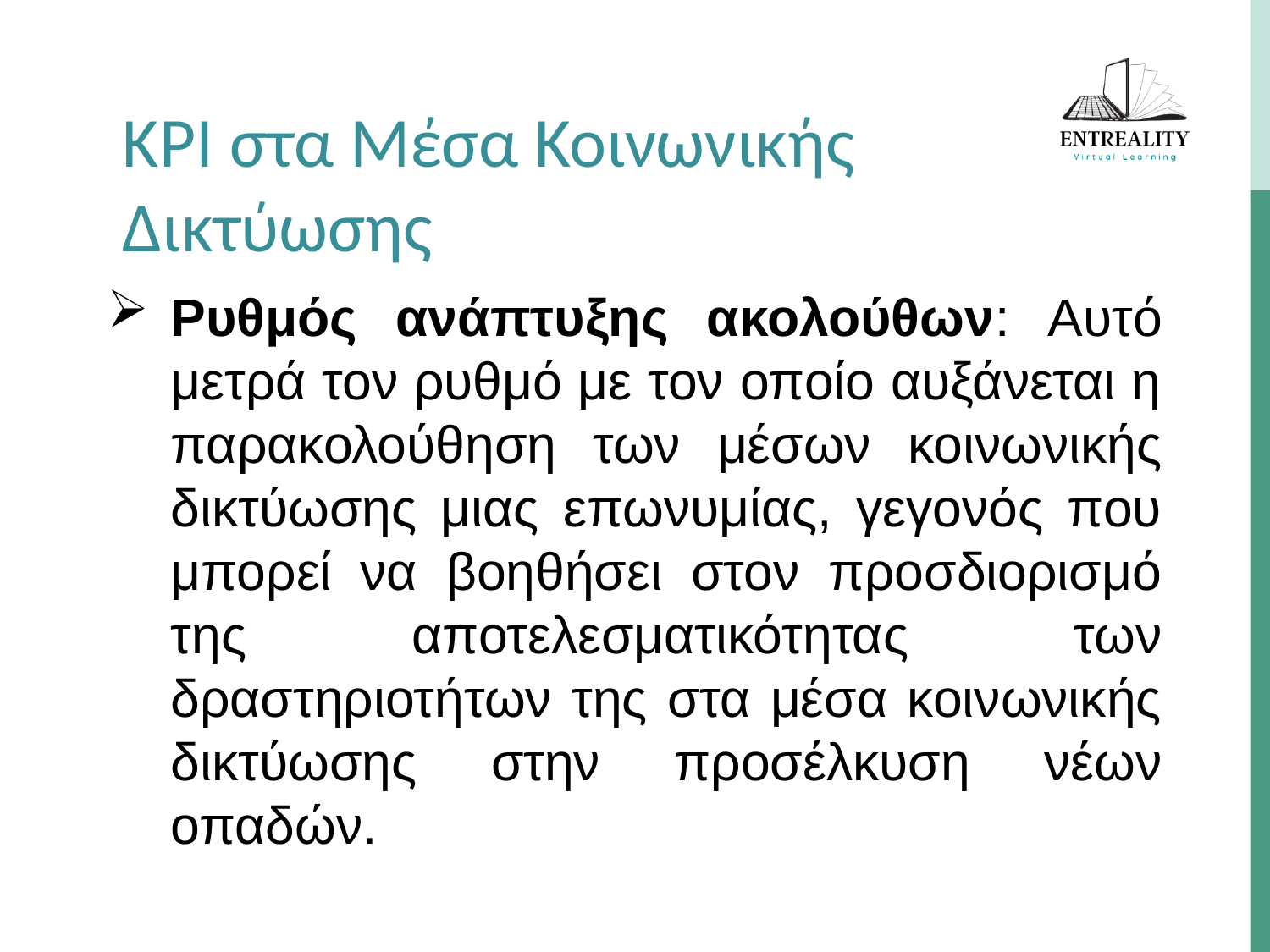

KPI στα Μέσα Κοινωνικής Δικτύωσης
Ρυθμός ανάπτυξης ακολούθων: Αυτό μετρά τον ρυθμό με τον οποίο αυξάνεται η παρακολούθηση των μέσων κοινωνικής δικτύωσης μιας επωνυμίας, γεγονός που μπορεί να βοηθήσει στον προσδιορισμό της αποτελεσματικότητας των δραστηριοτήτων της στα μέσα κοινωνικής δικτύωσης στην προσέλκυση νέων οπαδών.